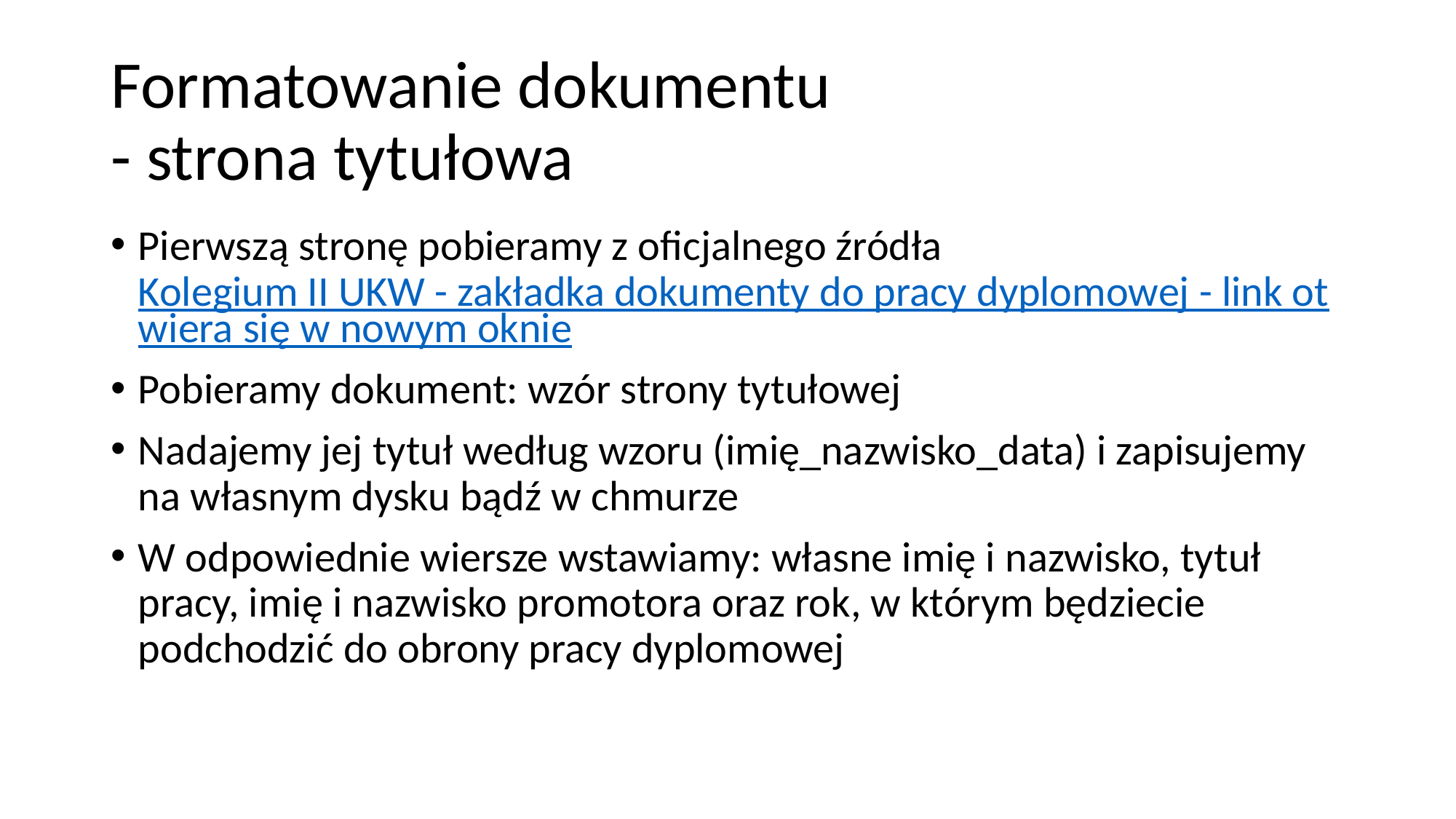

# Formatowanie dokumentu - strona tytułowa
Pierwszą stronę pobieramy z oficjalnego źródła Kolegium II UKW - zakładka dokumenty do pracy dyplomowej - link otwiera się w nowym oknie
Pobieramy dokument: wzór strony tytułowej
Nadajemy jej tytuł według wzoru (imię_nazwisko_data) i zapisujemy na własnym dysku bądź w chmurze
W odpowiednie wiersze wstawiamy: własne imię i nazwisko, tytuł pracy, imię i nazwisko promotora oraz rok, w którym będziecie podchodzić do obrony pracy dyplomowej